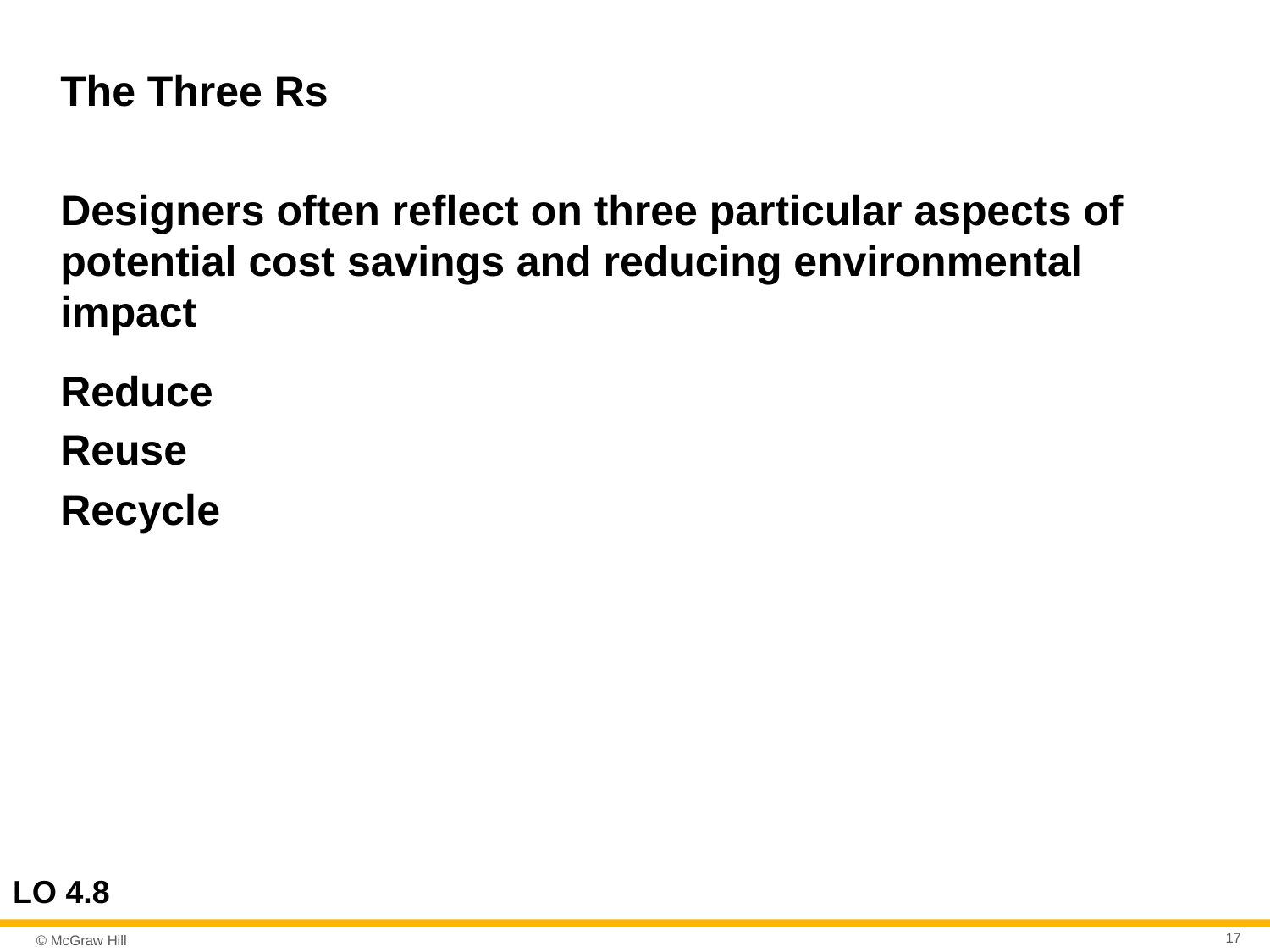

# The Three Rs
Designers often reflect on three particular aspects of potential cost savings and reducing environmental impact
Reduce
Reuse
Recycle
LO 4.8